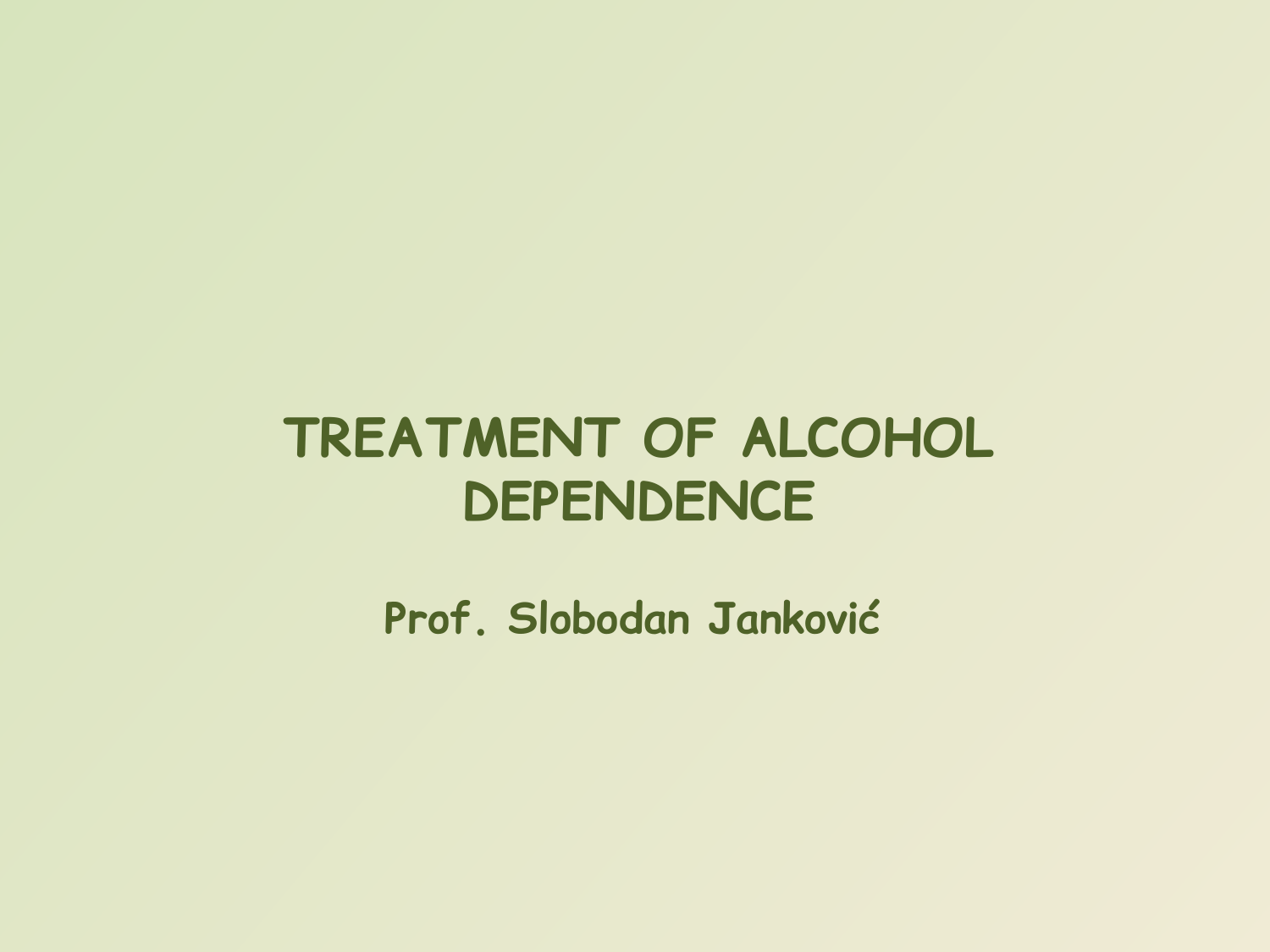

# TREATMENT OF ALCOHOL DEPENDENCE
Prof. Slobodan Janković